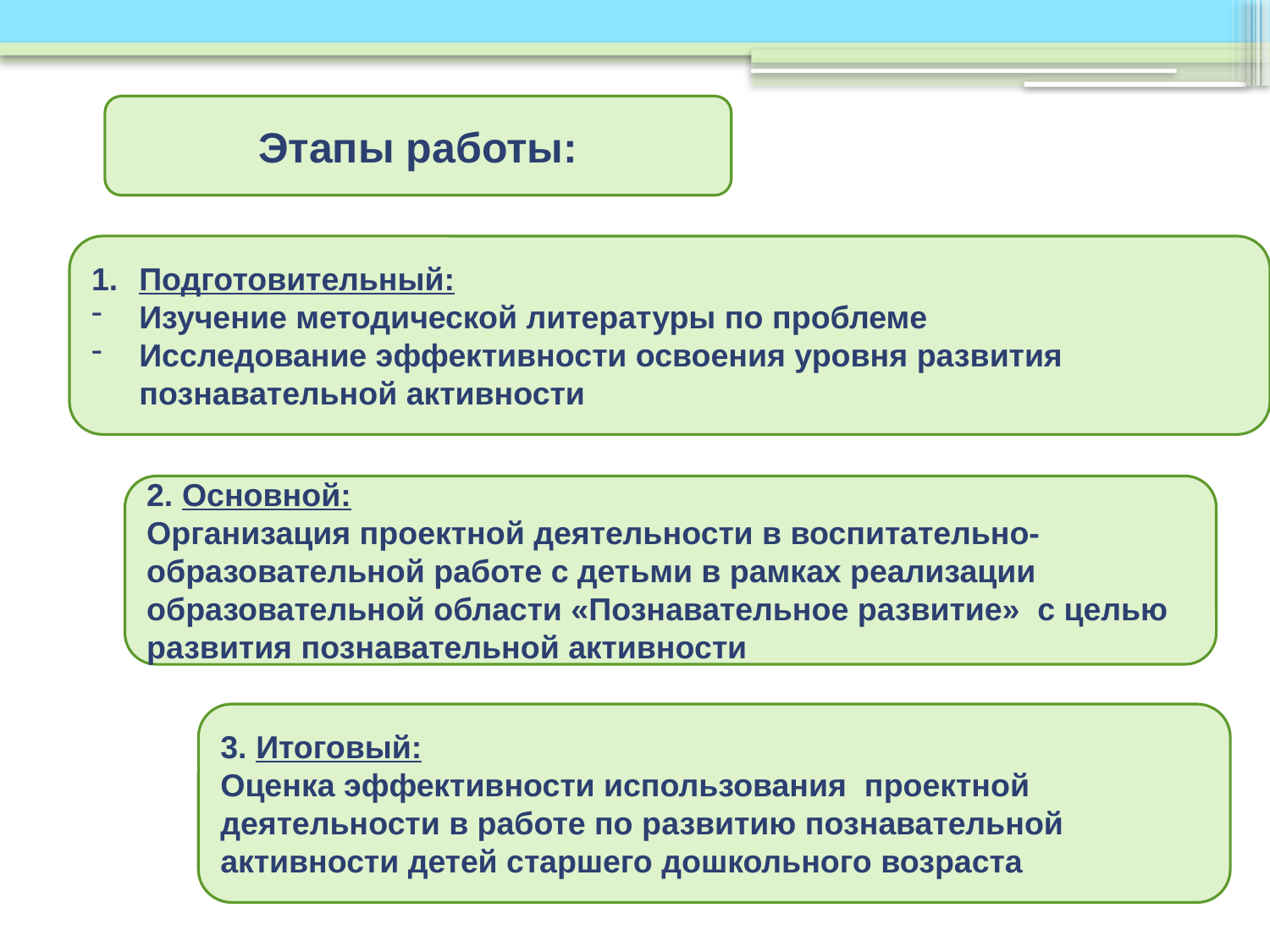

Этапы работы:
Подготовительный:
Изучение методической литературы по проблеме
Исследование эффективности освоения уровня развития познавательной активности
2. Основной:
Организация проектной деятельности в воспитательно-образовательной работе с детьми в рамках реализации образовательной области «Познавательное развитие»  с целью развития познавательной активности
3. Итоговый:
Оценка эффективности использования  проектной деятельности в работе по развитию познавательной активности детей старшего дошкольного возраста